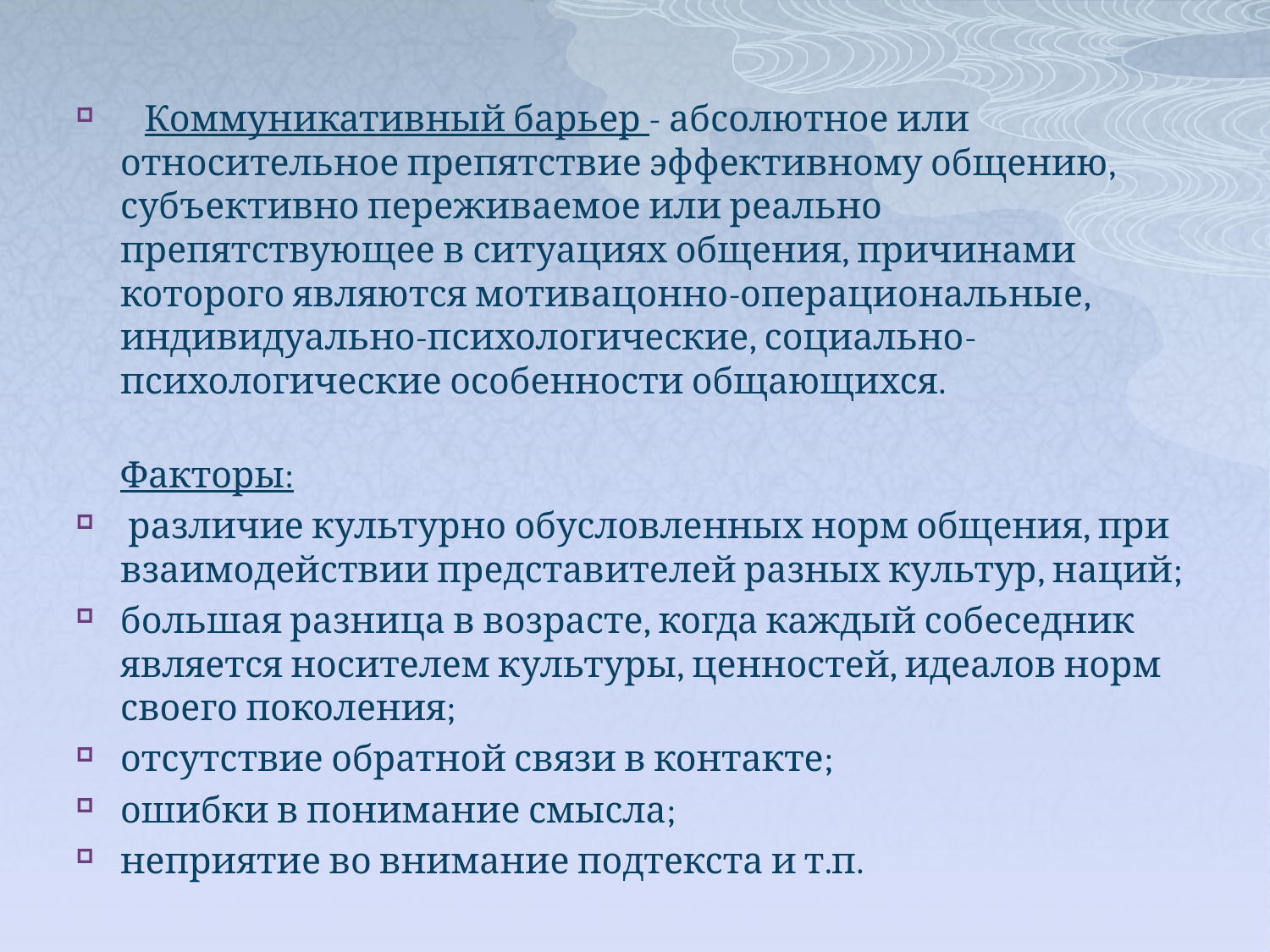

Коммуникативный барьер - абсолютное или относительное препятствие эффективному общению, субъективно переживаемое или реально препятствующее в ситуациях общения, причинами которого являются мотивацонно-операциональные, индивидуально-психологические, социально-психологические особенности общающихся.
Факторы:
 различие культурно обусловленных норм общения, при взаимодействии представителей разных культур, наций;
большая разница в возрасте, когда каждый собеседник является носителем культуры, ценностей, идеалов норм своего поколения;
отсутствие обратной связи в контакте;
ошибки в понимание смысла;
неприятие во внимание подтекста и т.п.